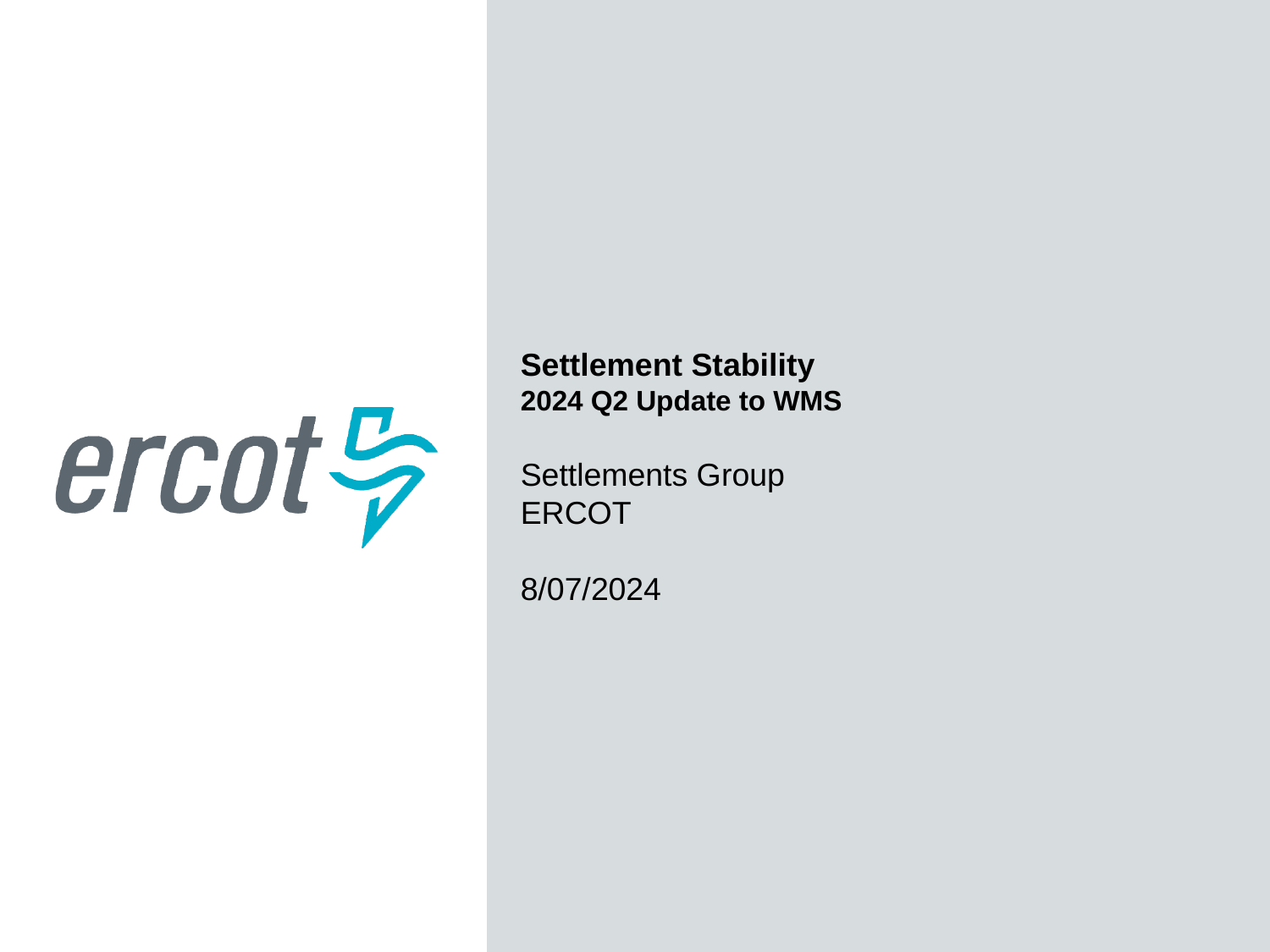

Settlement Stability
2024 Q2 Update to WMS

Settlements Group
ERCOT

8/07/2024